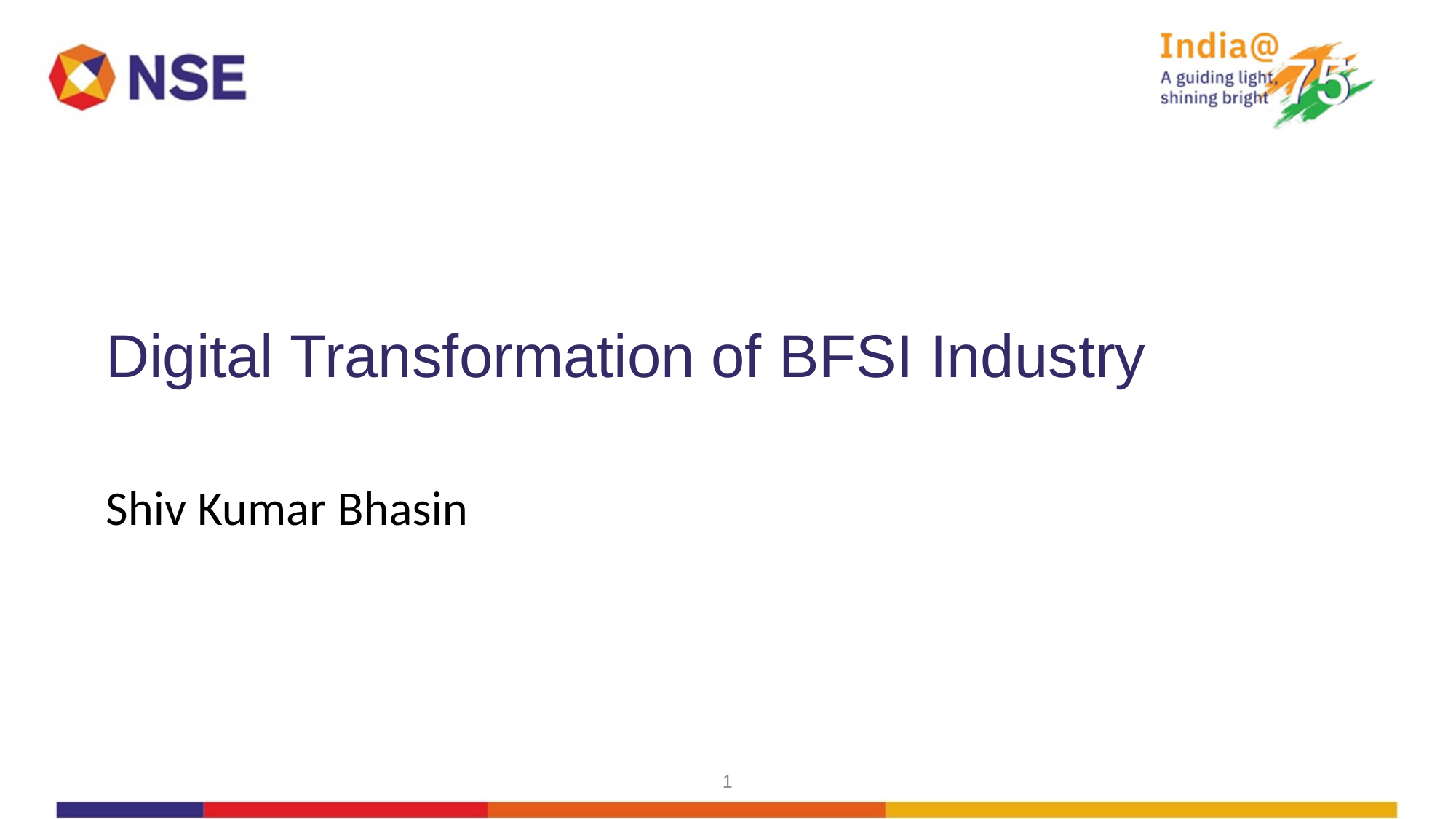

Digital Transformation of BFSI Industry
Shiv Kumar Bhasin
1